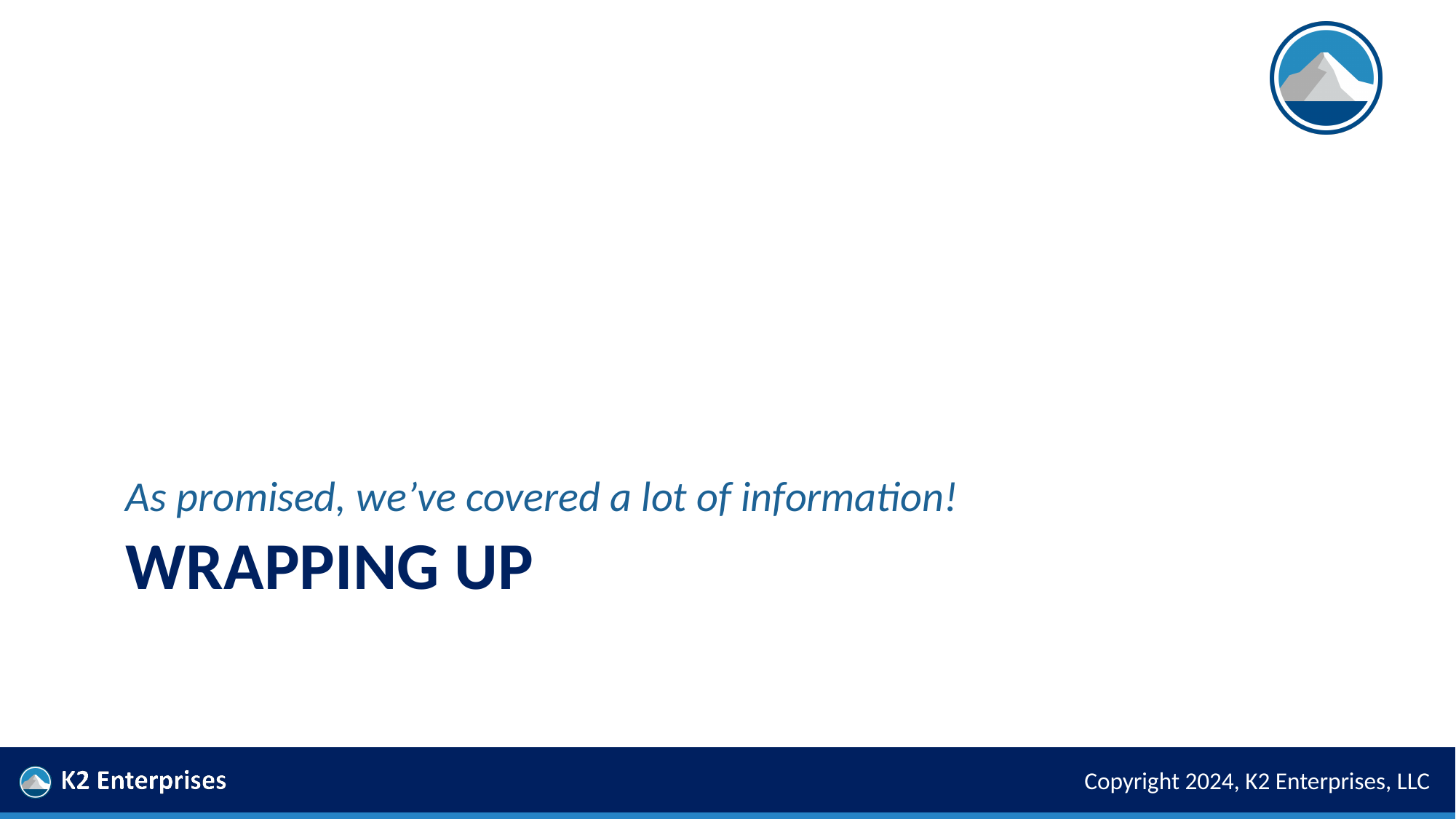

As promised, we’ve covered a lot of information!
# Wrapping up